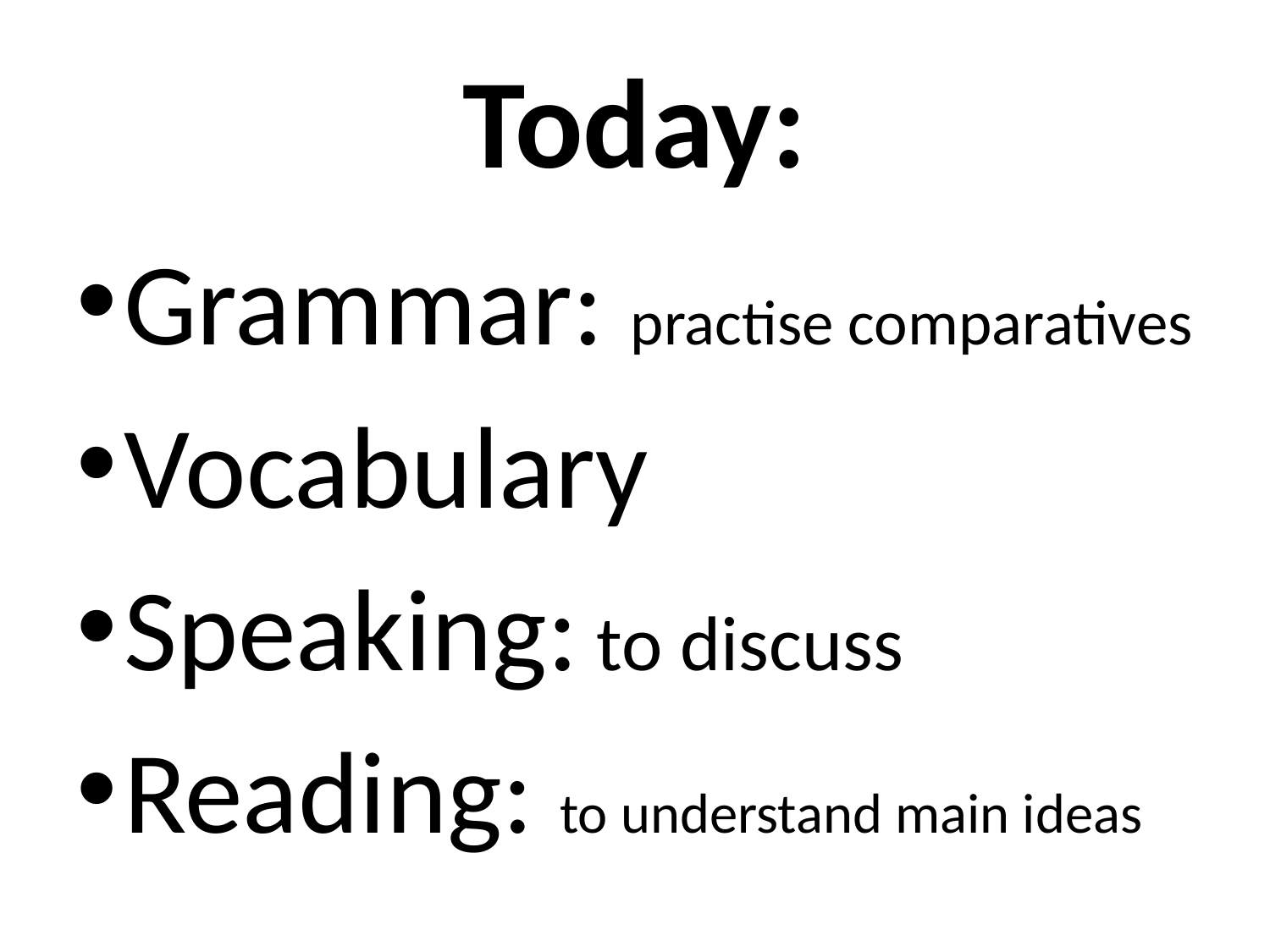

# Today:
Grammar: practise comparatives
Vocabulary
Speaking: to discuss
Reading: to understand main ideas